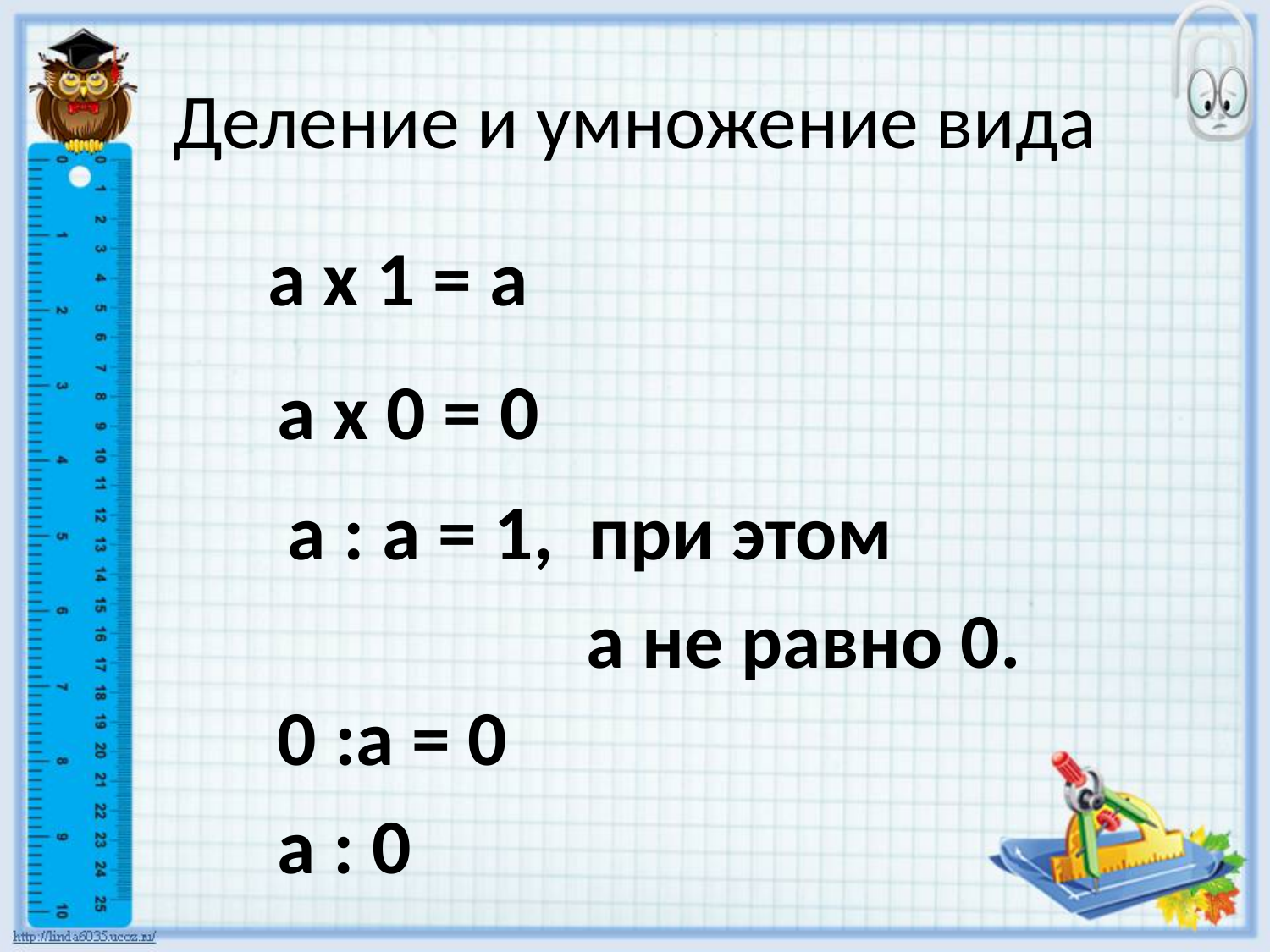

# Деление и умножение вида
а х 1 = а
а х 0 = 0

0 :а = 0
а : 0

а : а = 1,  при этом
                 а не равно 0.